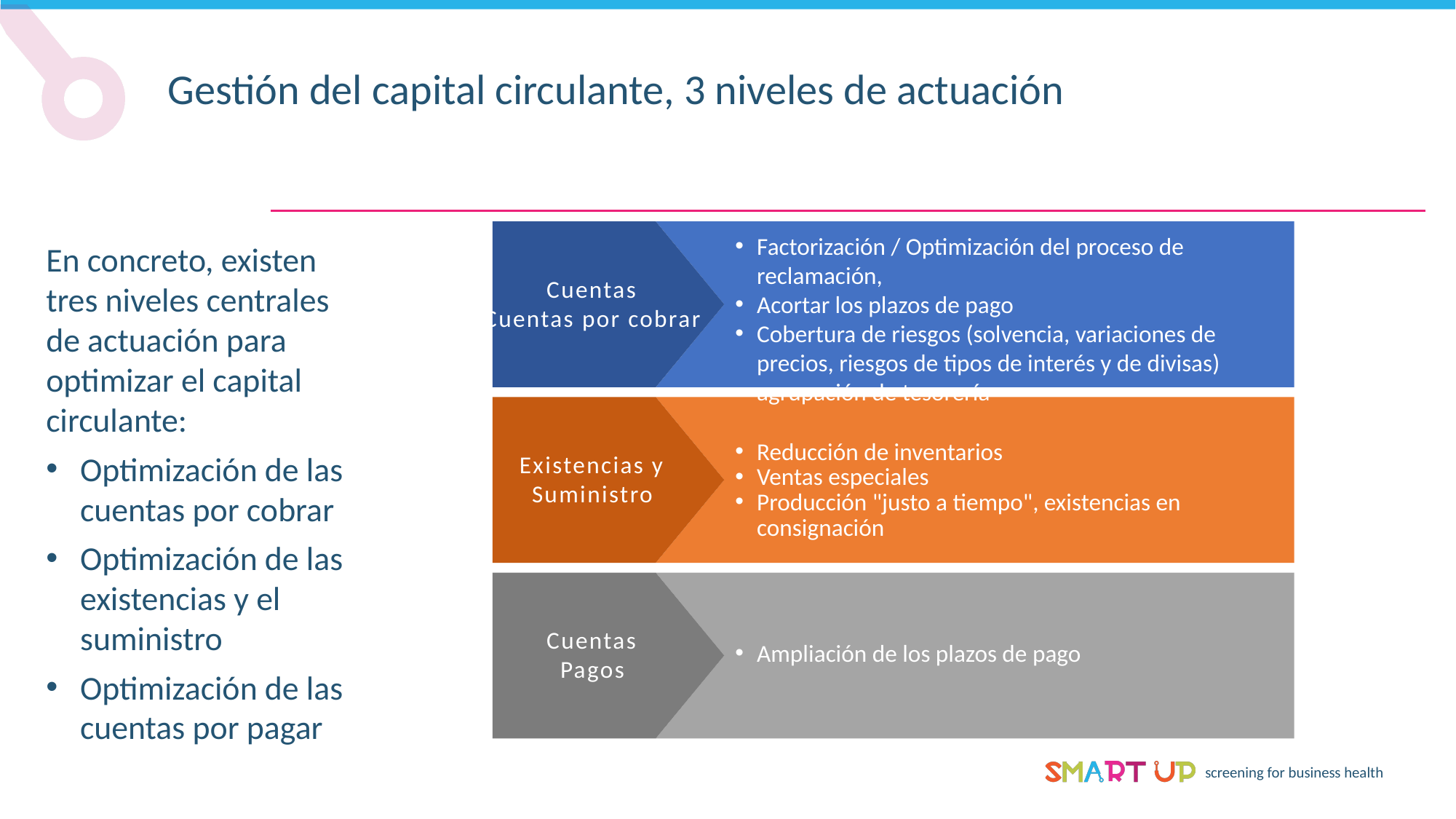

Gestión del capital circulante, 3 niveles de actuación

Factorización / Optimización del proceso de reclamación,
Acortar los plazos de pago
Cobertura de riesgos (solvencia, variaciones de precios, riesgos de tipos de interés y de divisas)
agrupación de tesorería
Cuentas
Cuentas por cobrar
En concreto, existen tres niveles centrales de actuación para optimizar el capital circulante:
Optimización de las cuentas por cobrar
Optimización de las existencias y el suministro
Optimización de las cuentas por pagar

Reducción de inventarios
Ventas especiales
Producción "justo a tiempo", existencias en consignación
Existencias y
Suministro

Cuentas
Pagos
Ampliación de los plazos de pago